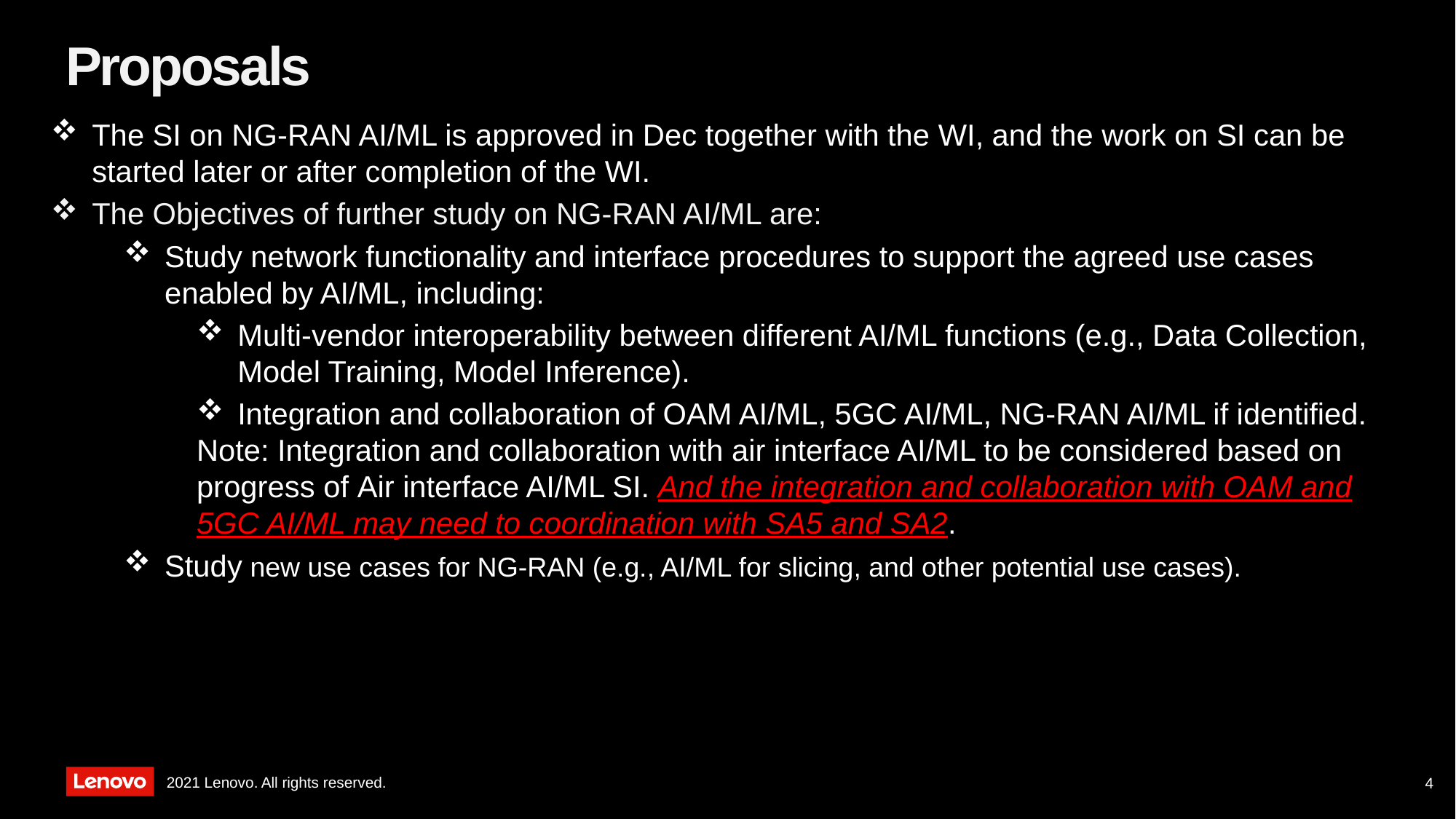

# Proposals
The SI on NG-RAN AI/ML is approved in Dec together with the WI, and the work on SI can be started later or after completion of the WI.
The Objectives of further study on NG-RAN AI/ML are:
Study network functionality and interface procedures to support the agreed use cases enabled by AI/ML, including:
Multi-vendor interoperability between different AI/ML functions (e.g., Data Collection, Model Training, Model Inference).
Integration and collaboration of OAM AI/ML, 5GC AI/ML, NG-RAN AI/ML if identified.
Note: Integration and collaboration with air interface AI/ML to be considered based on progress of Air interface AI/ML SI. And the integration and collaboration with OAM and 5GC AI/ML may need to coordination with SA5 and SA2.
Study new use cases for NG-RAN (e.g., AI/ML for slicing, and other potential use cases).

4